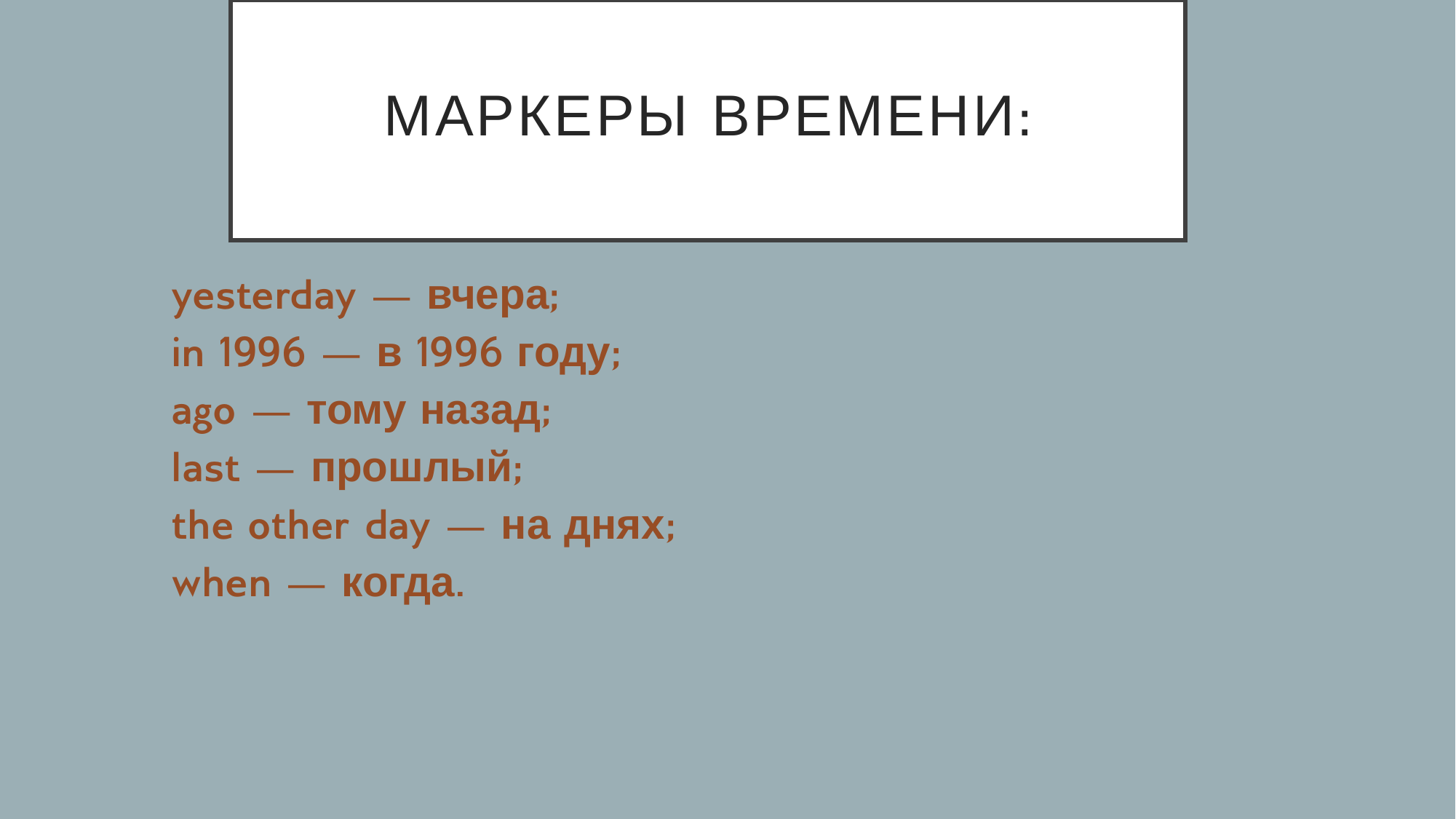

# маркеры времени:
yesterday — вчера;
in 1996 — в 1996 году;
ago — тому назад;
last — прошлый;
the other day — на днях;
when — когда.